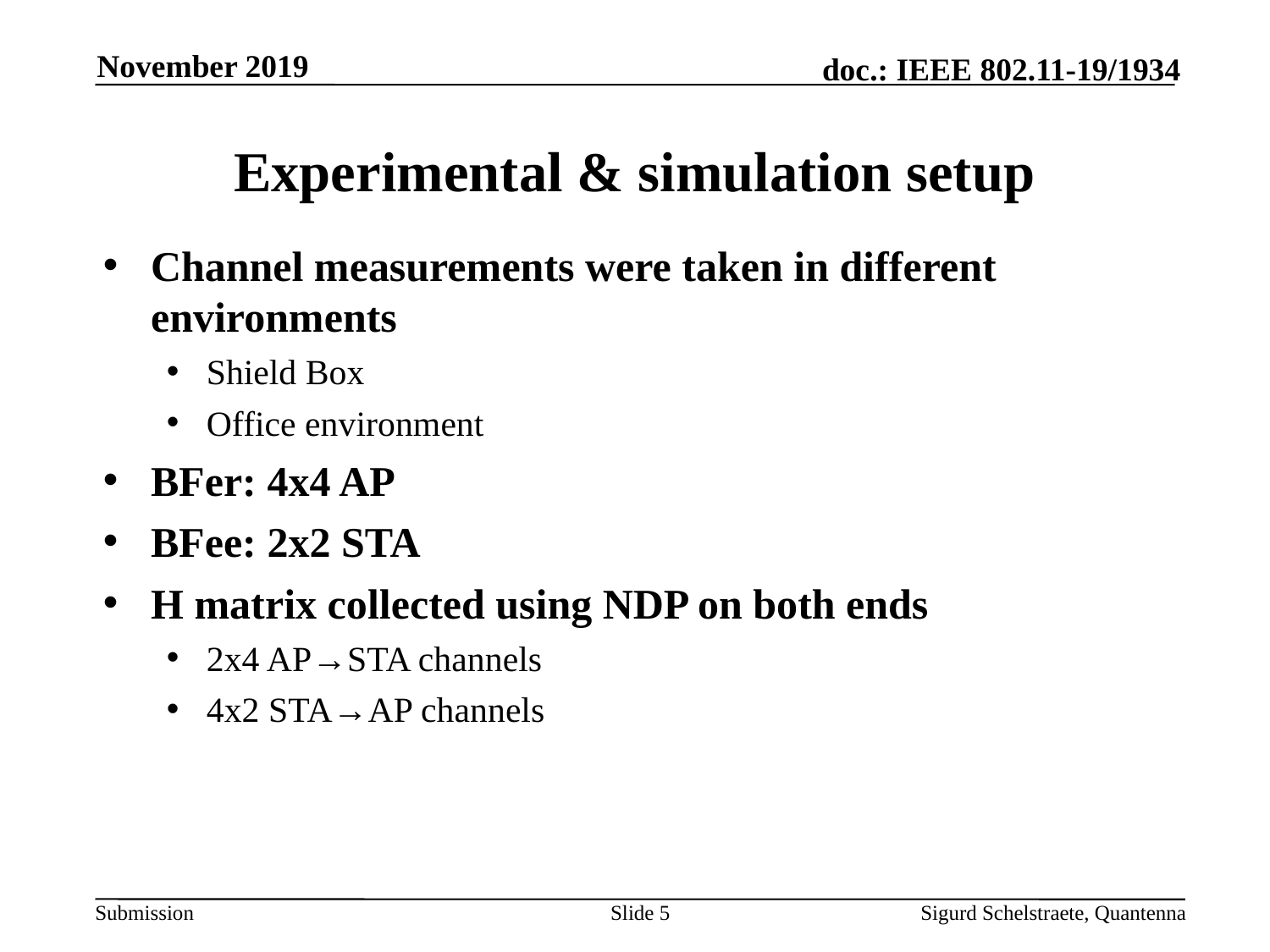

November 2019
# Experimental & simulation setup
Channel measurements were taken in different environments
Shield Box
Office environment
BFer: 4x4 AP
BFee: 2x2 STA
H matrix collected using NDP on both ends
2x4 AP→STA channels
4x2 STA→AP channels
Slide 5
Sigurd Schelstraete, Quantenna